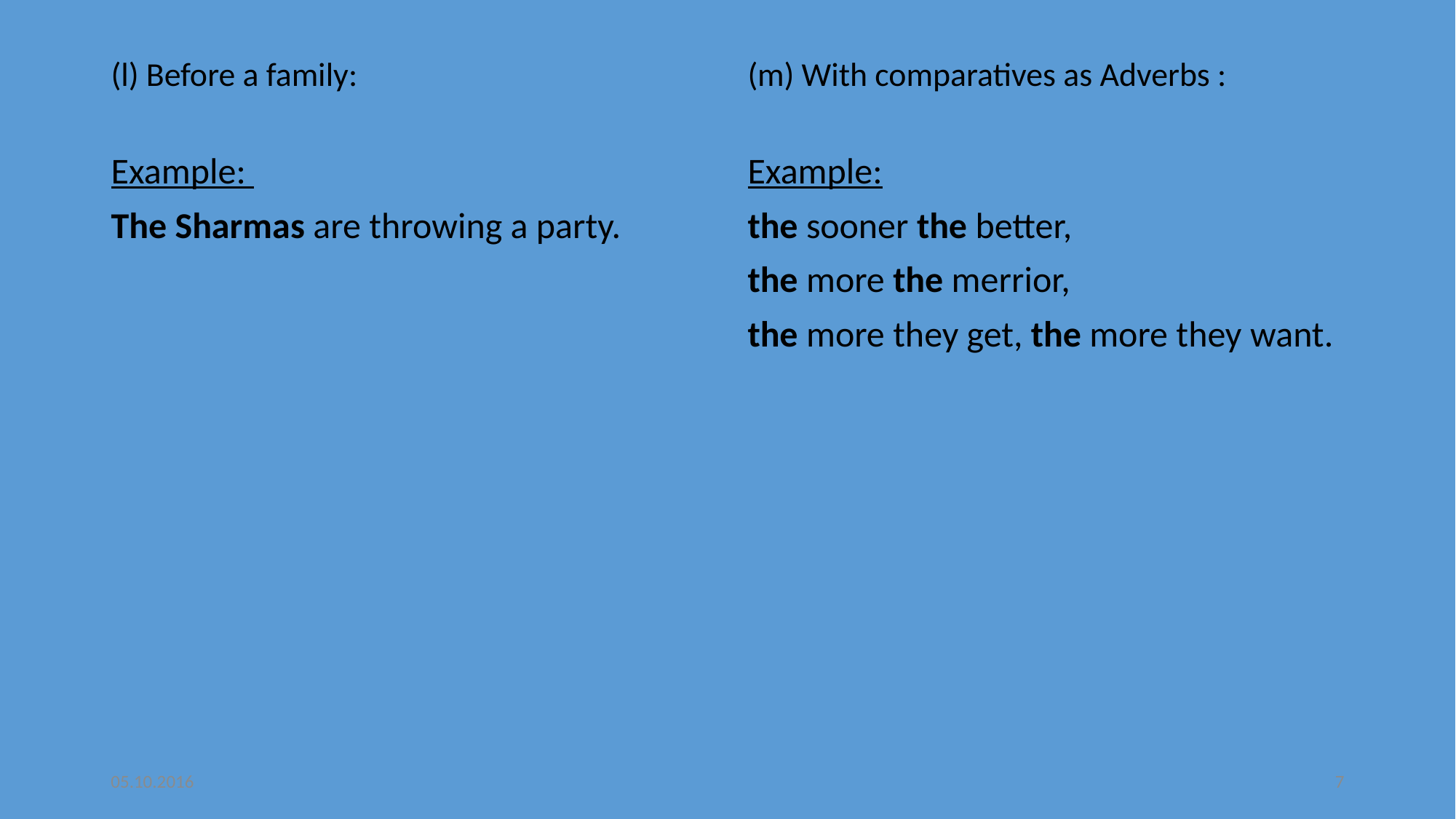

(l) Before a family:

(m) With comparatives as Adverbs :

Example:
The Sharmas are throwing a party.
Example:
the sooner the better,
the more the merrior,
the more they get, the more they want.
05.10.2016
7